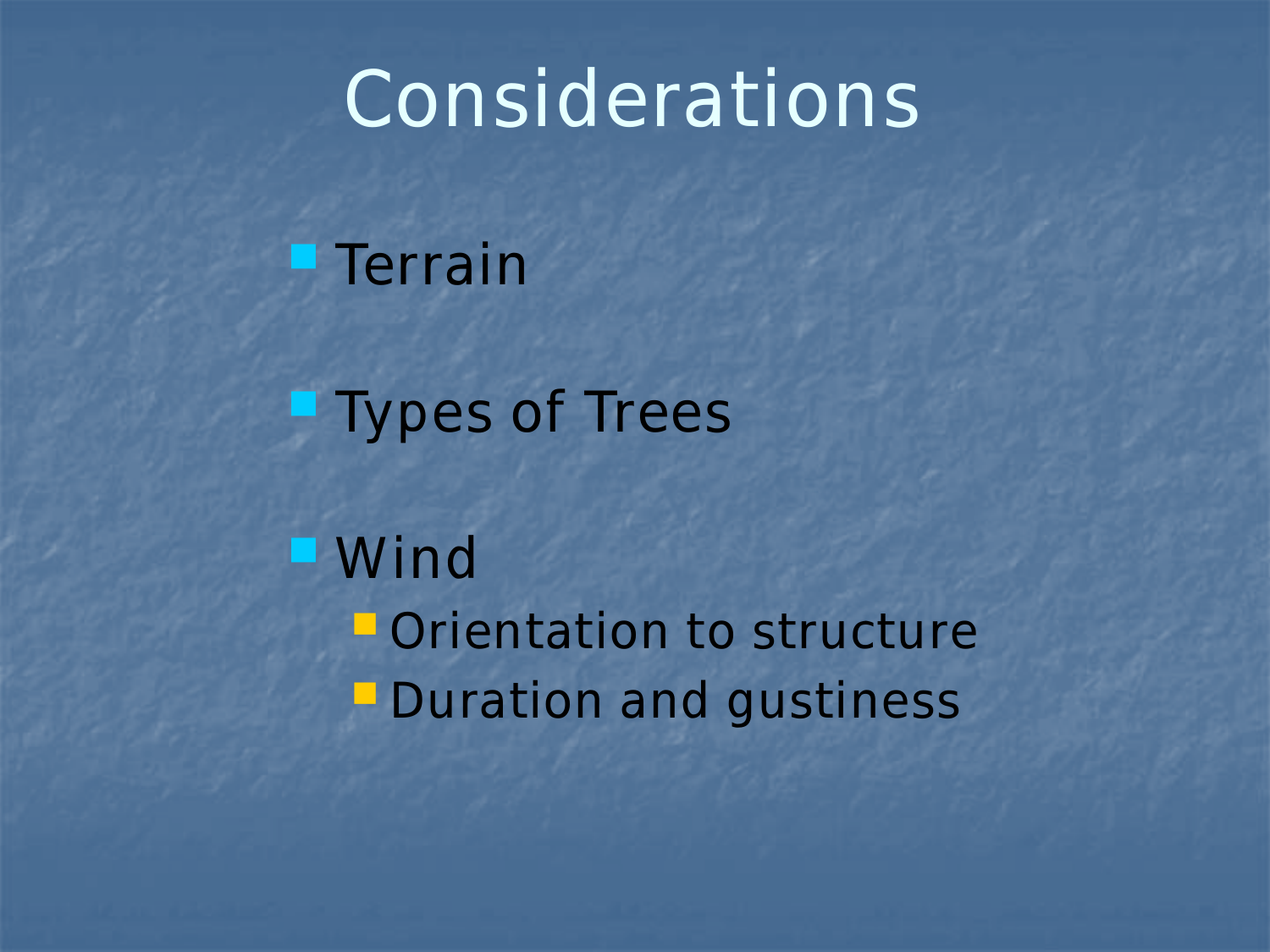

# Considerations
Terrain
Types of Trees
Wind
Orientation to structure
Duration and gustiness